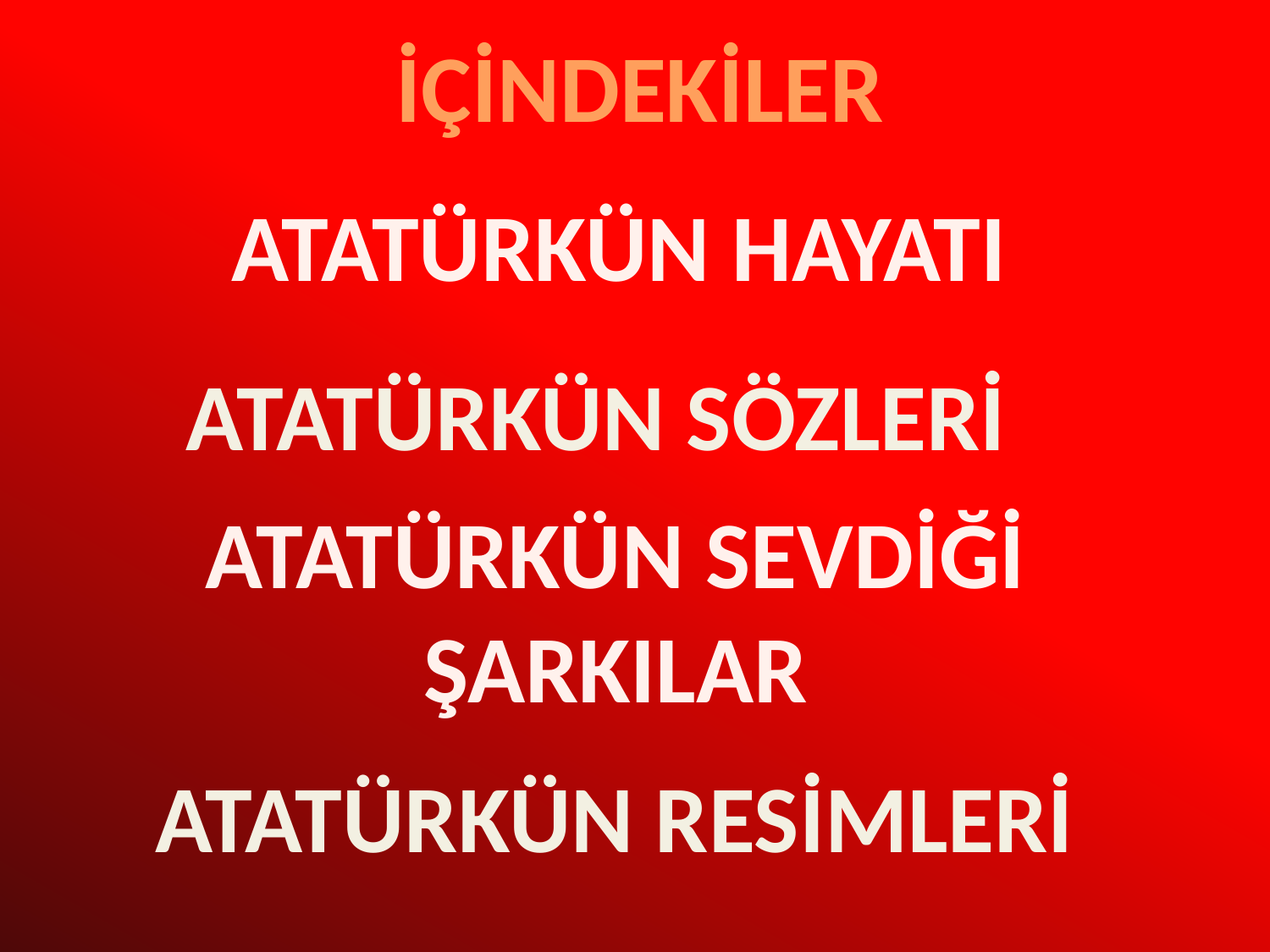

İÇİNDEKİLER

ATATÜRKÜN HAYATI

ATATÜRKÜN SÖZLERİ

ATATÜRKÜN SEVDİĞİ ŞARKILAR
ATATÜRKÜN RESİMLERİ